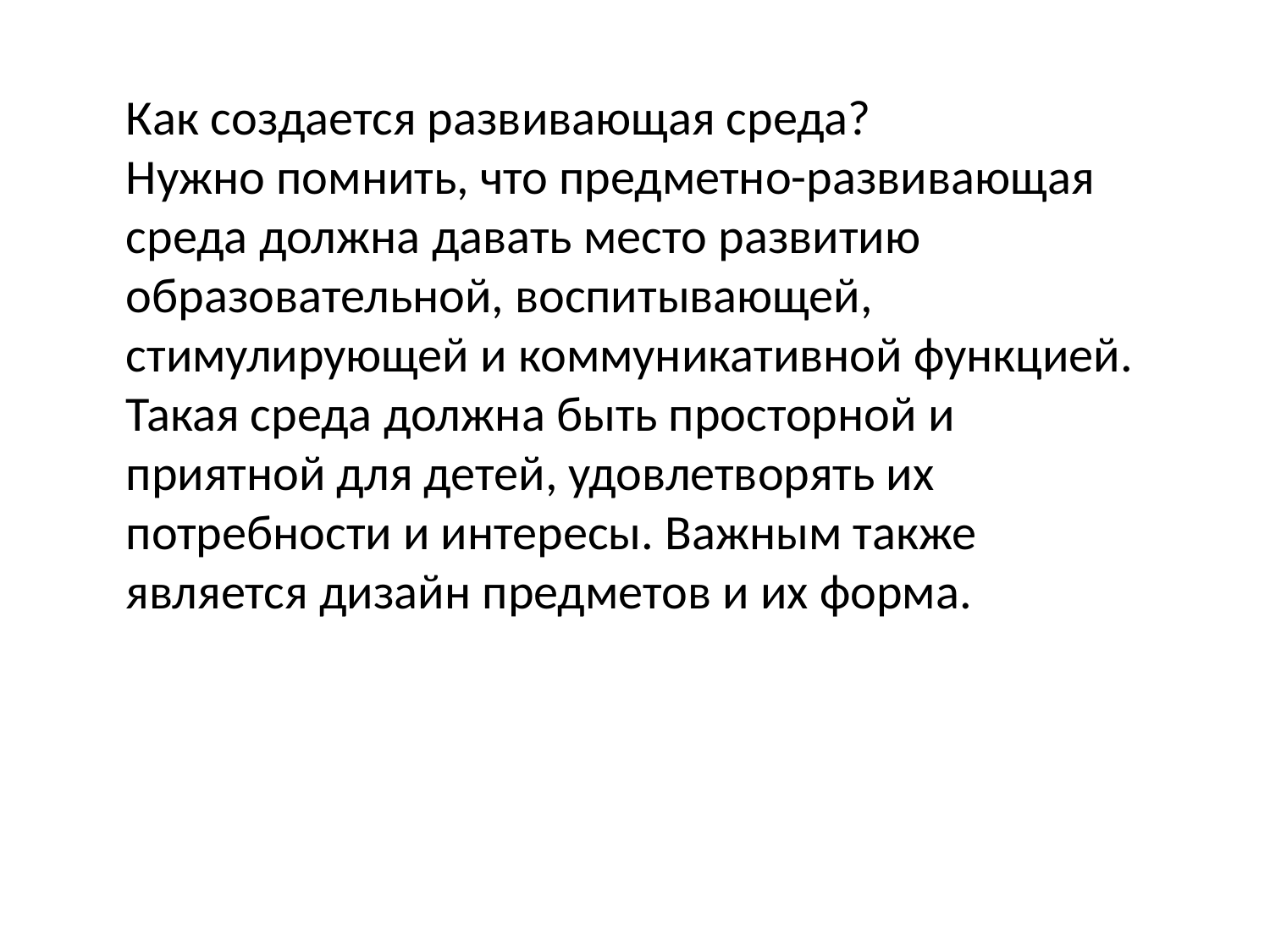

Как создается развивающая среда?
Нужно помнить, что предметно-развивающая среда должна давать место развитию образовательной, воспитывающей, стимулирующей и коммуникативной функцией. Такая среда должна быть просторной и приятной для детей, удовлетворять их потребности и интересы. Важным также является дизайн предметов и их форма.